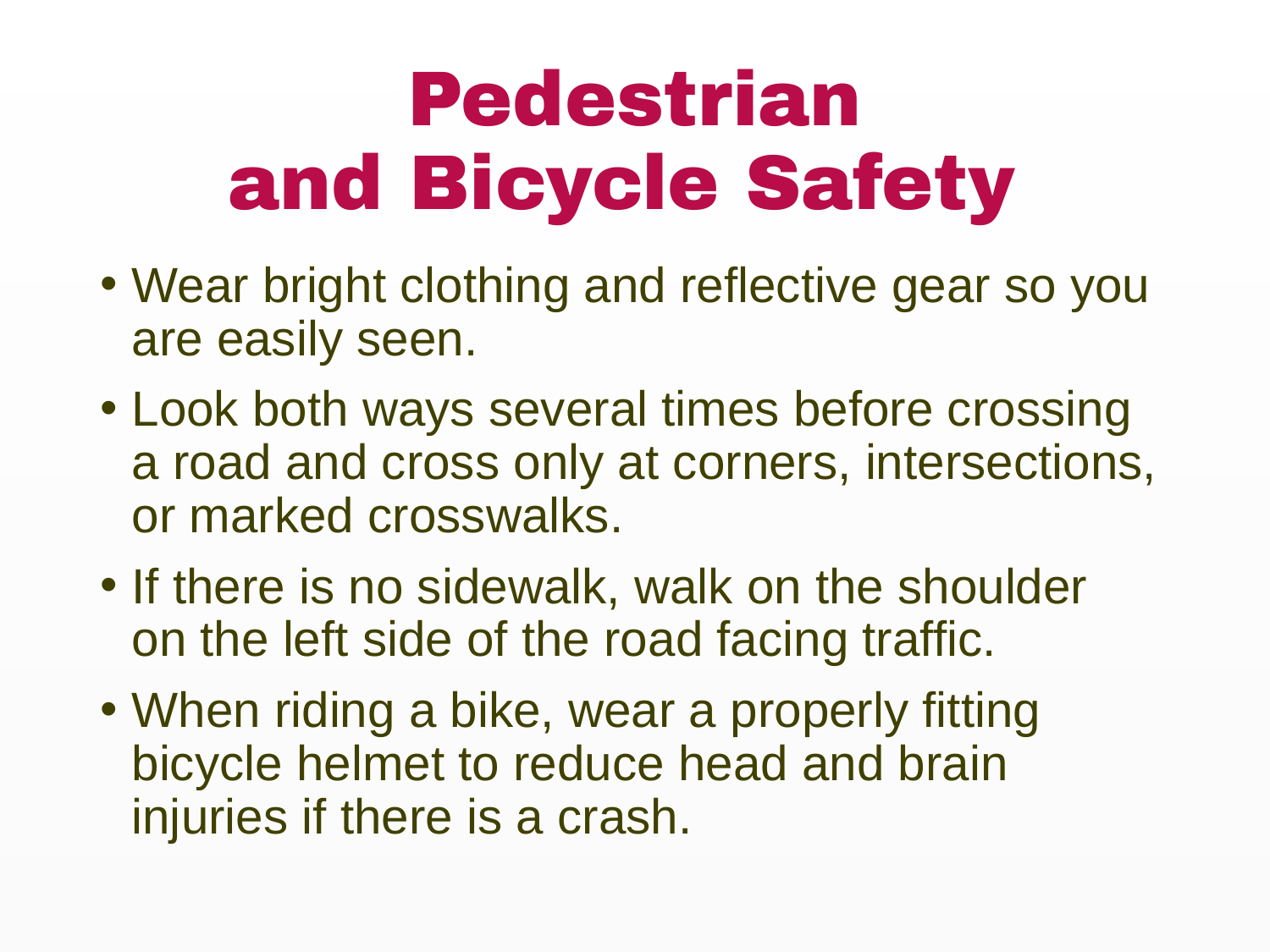

# Pedestrian and Bicycle Safety
Wear bright clothing and reflective gear so you are easily seen.
Look both ways several times before crossing a road and cross only at corners, intersections, or marked crosswalks.
If there is no sidewalk, walk on the shoulder on the left side of the road facing traffic.
When riding a bike, wear a properly fitting bicycle helmet to reduce head and brain injuries if there is a crash.